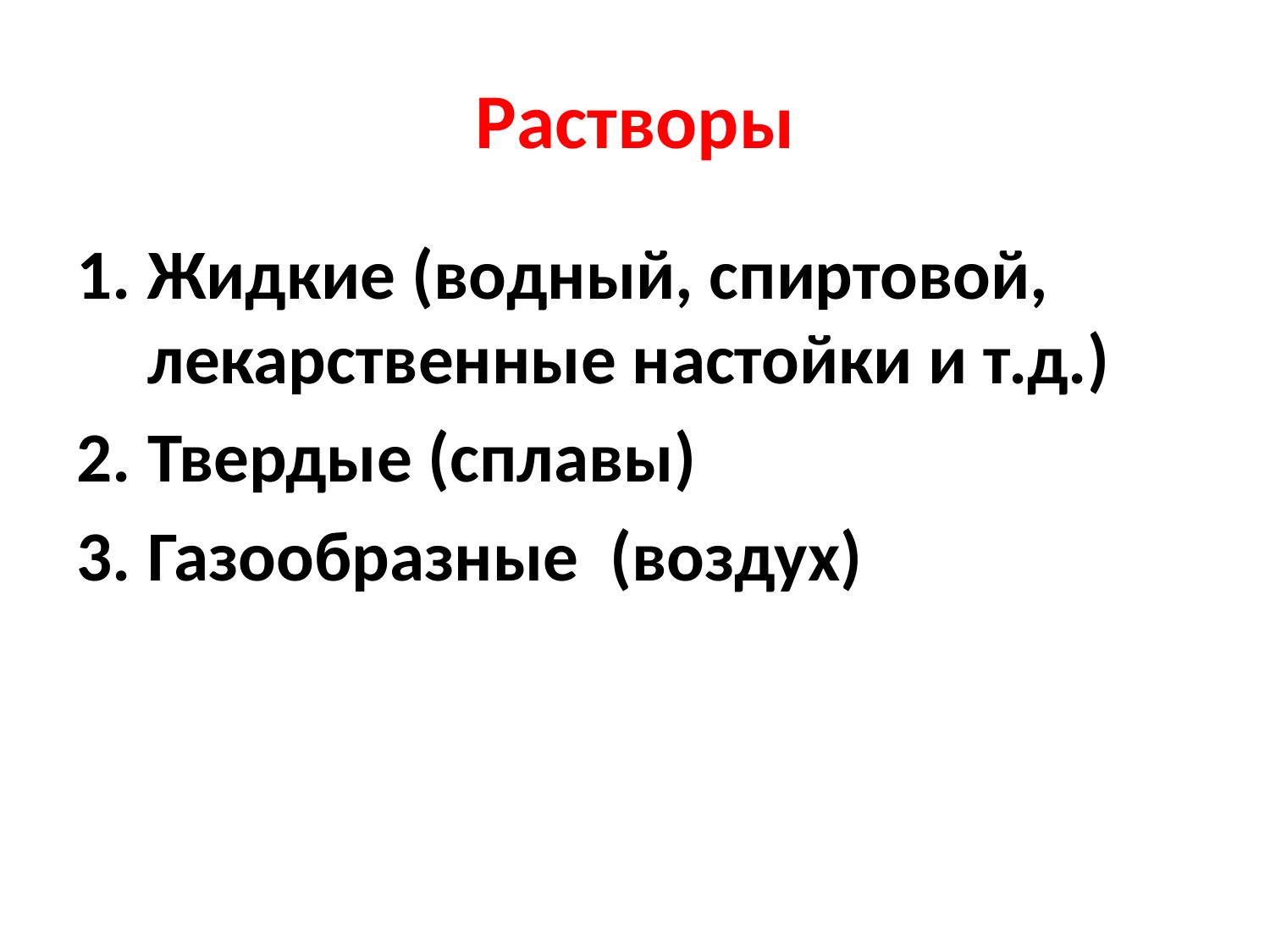

# Растворы
Жидкие (водный, спиртовой, лекарственные настойки и т.д.)
Твердые (сплавы)
Газообразные  (воздух)